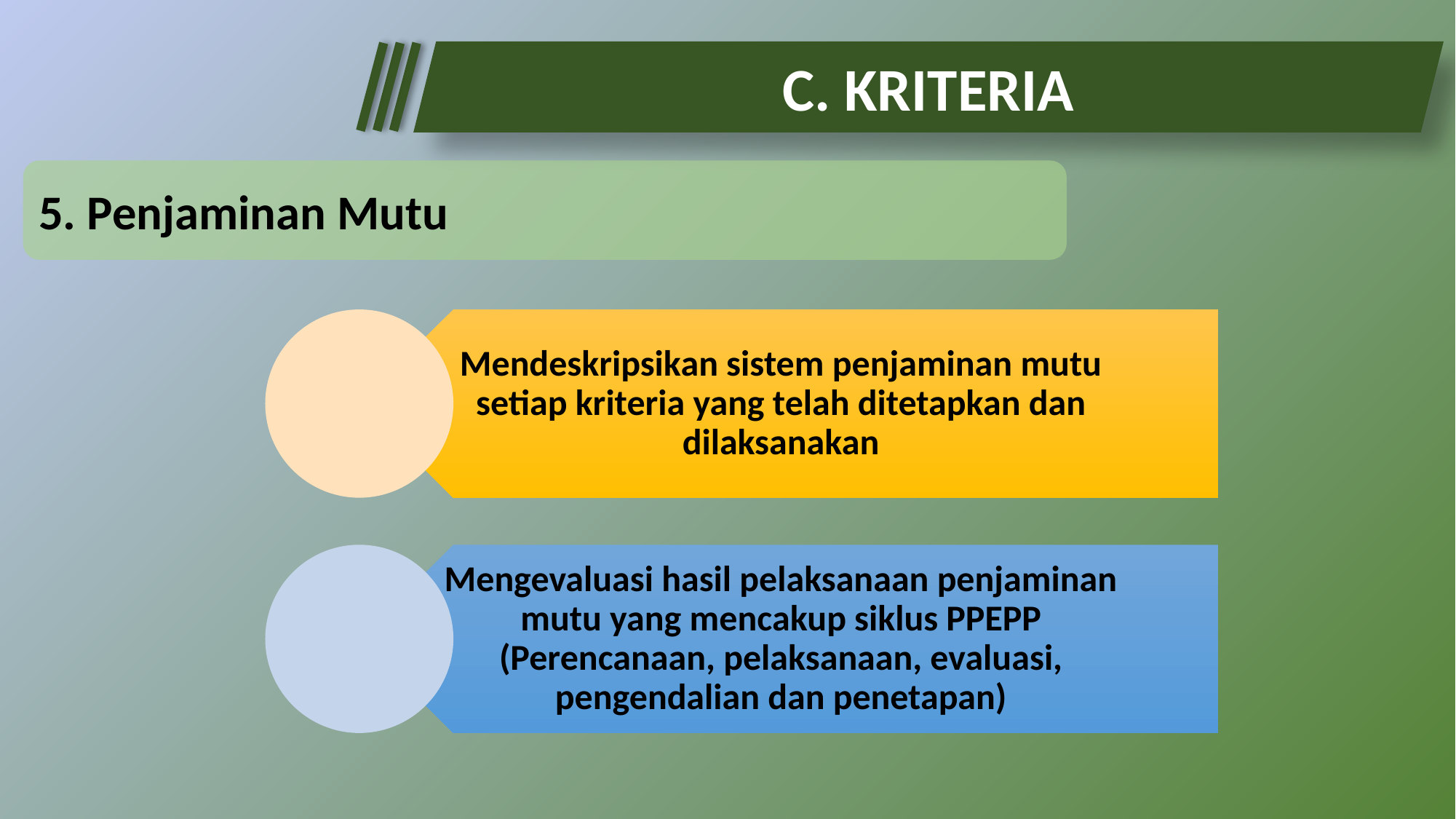

C. KRITERIA
5. Penjaminan Mutu
Mendeskripsikan sistem penjaminan mutu setiap kriteria yang telah ditetapkan dan dilaksanakan
Mengevaluasi hasil pelaksanaan penjaminan mutu yang mencakup siklus PPEPP (Perencanaan, pelaksanaan, evaluasi, pengendalian dan penetapan)